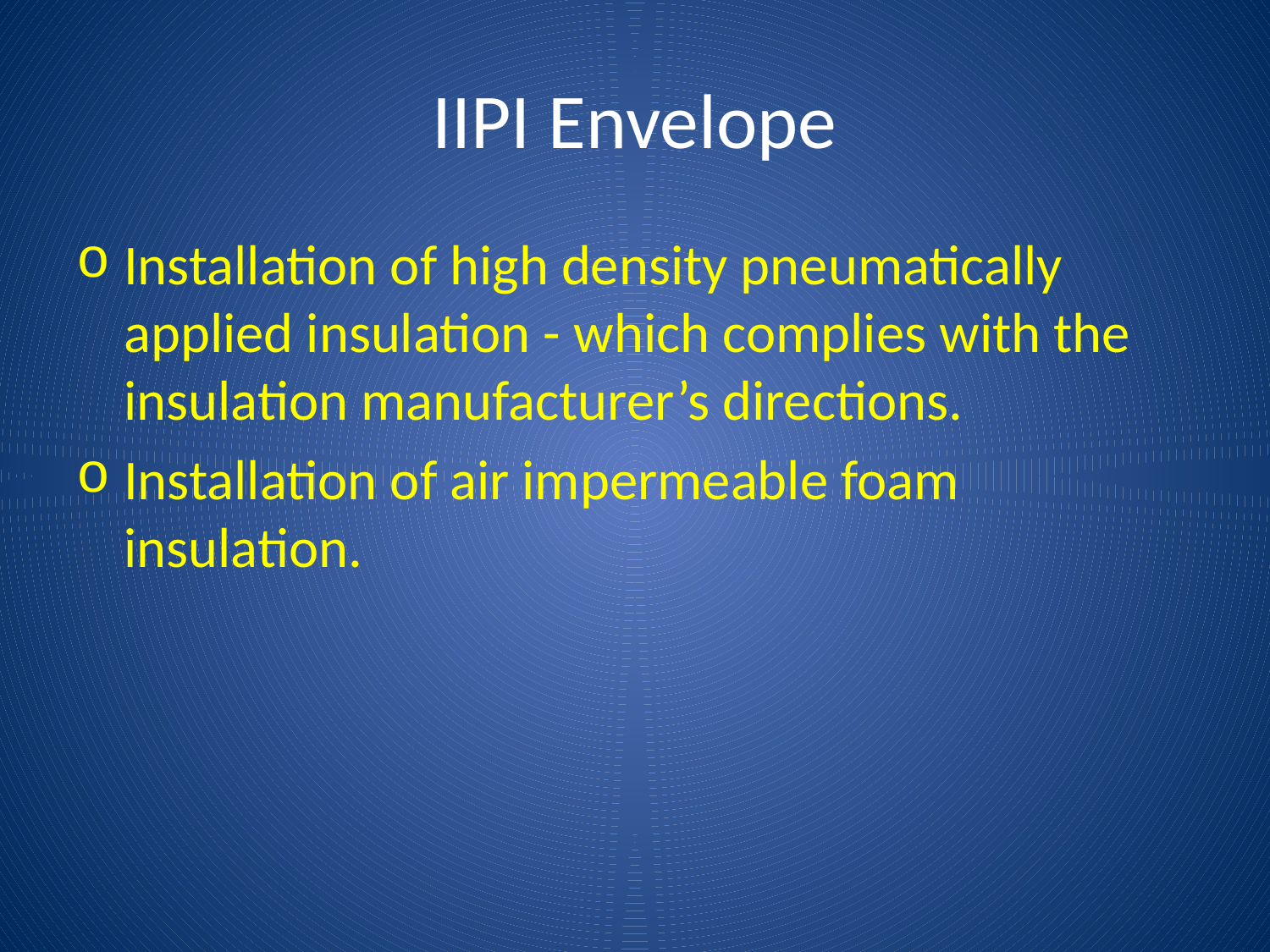

# IIPI Envelope
Installation of high density pneumatically applied insulation - which complies with the insulation manufacturer’s directions.
Installation of air impermeable foam insulation.